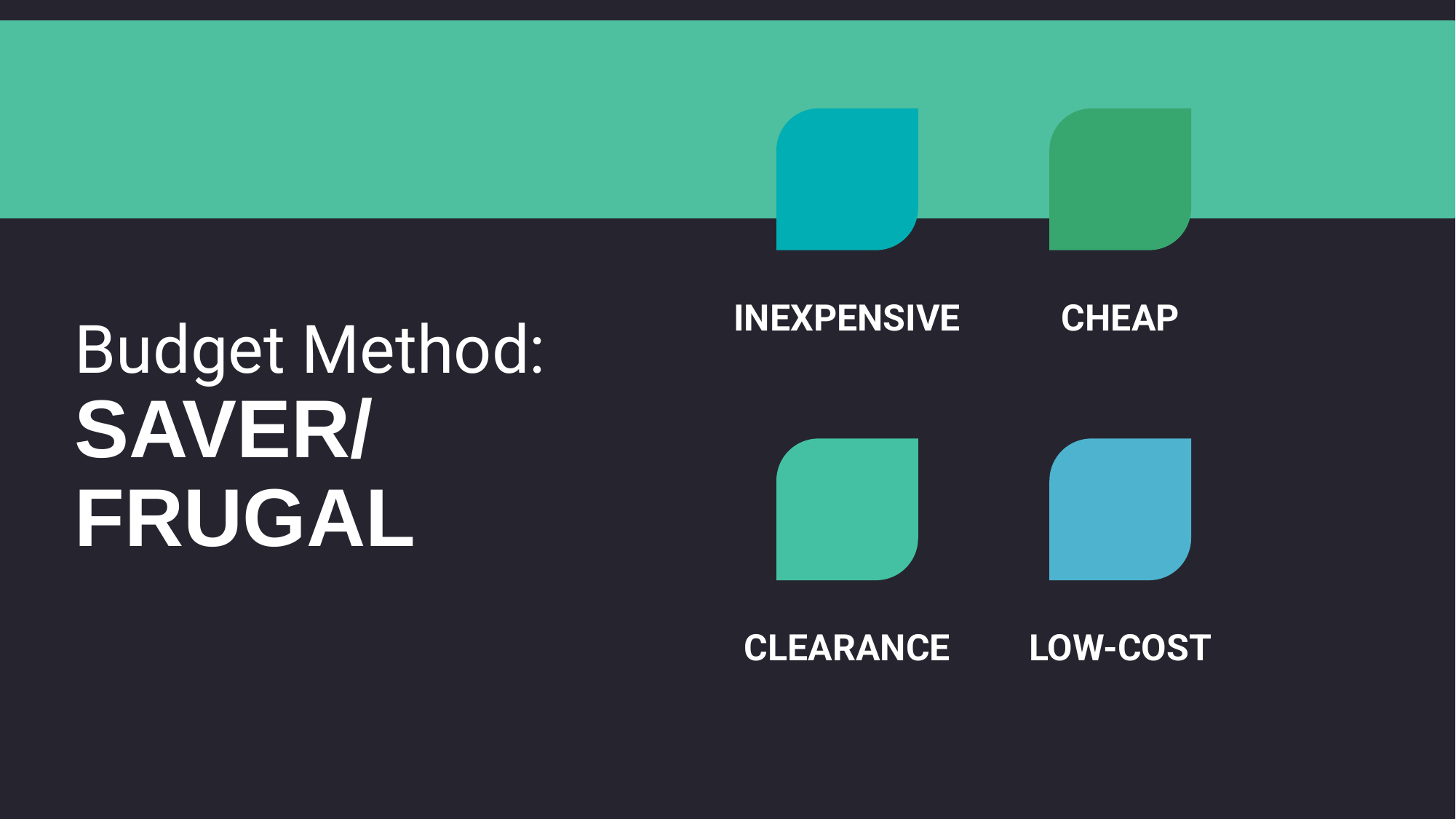

Inexpensive
Cheap
Clearance
Low-cost
# Budget Method: Saver/ Frugal